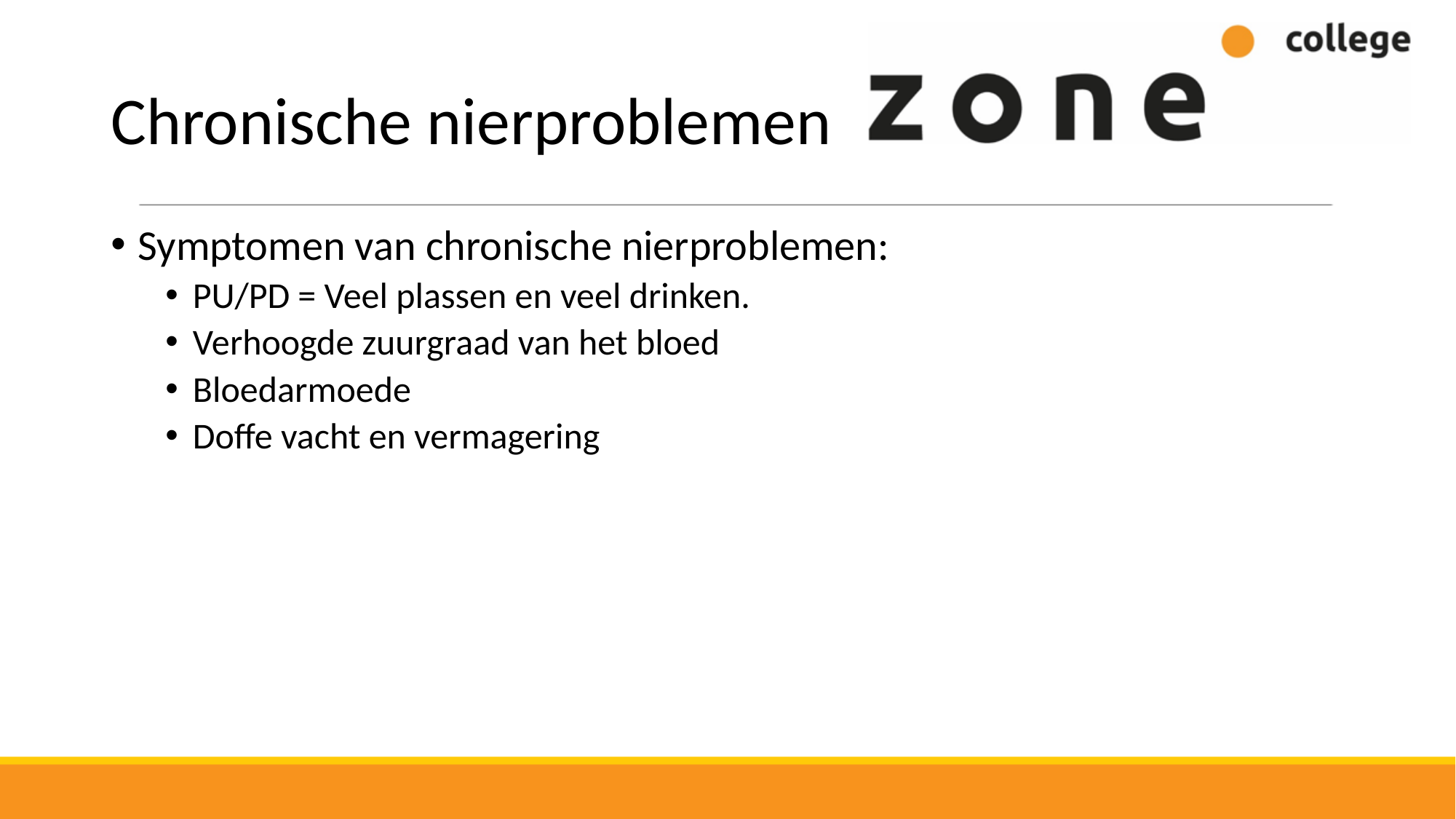

# Chronische nierproblemen
Symptomen van chronische nierproblemen:
PU/PD = Veel plassen en veel drinken.
Verhoogde zuurgraad van het bloed
Bloedarmoede
Doffe vacht en vermagering